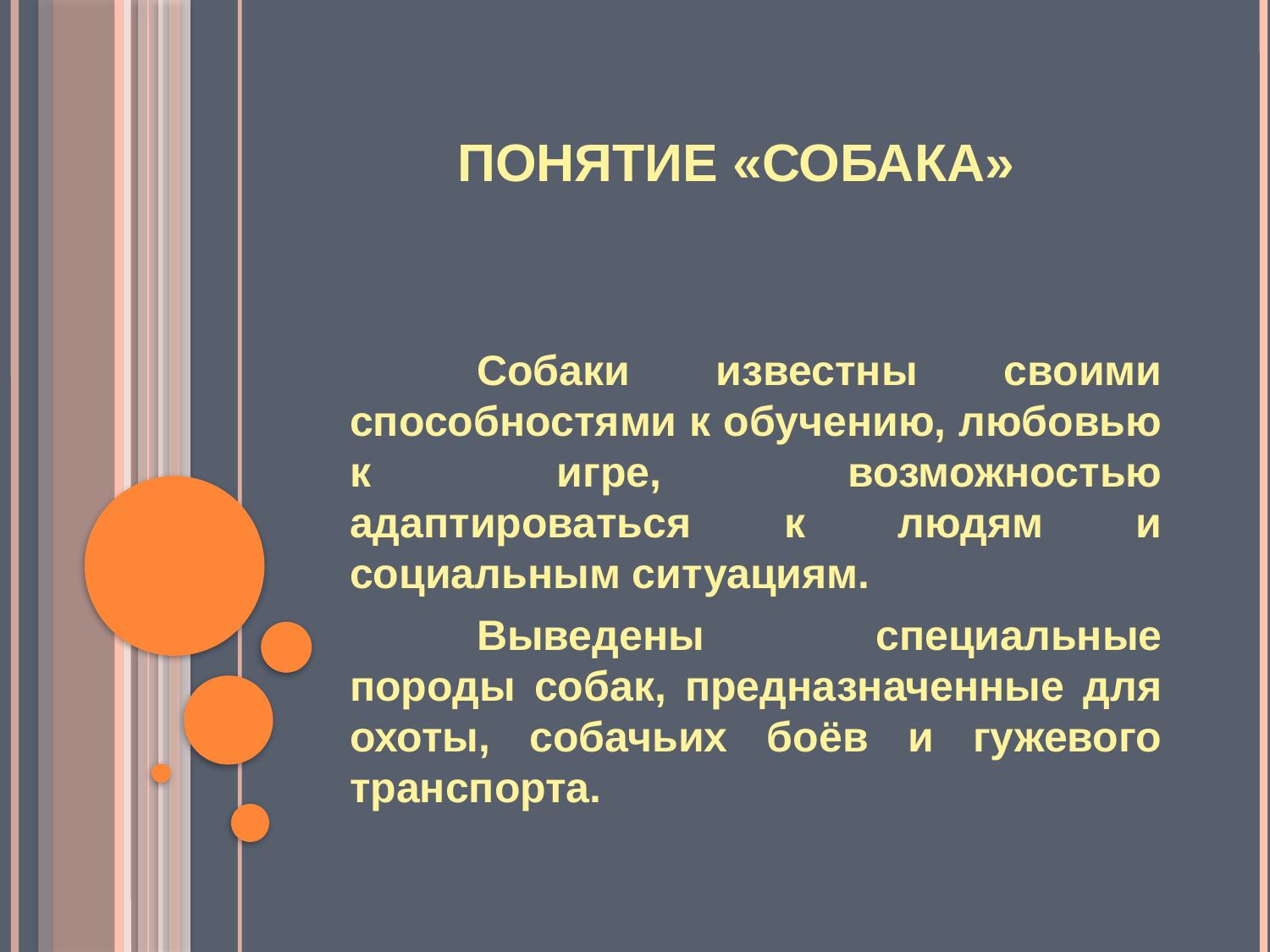

# ПОНЯТИЕ «СОБАКА»
	Собаки известны своими способностями к обучению, любовью к игре, возможностью адаптироваться к людям и социальным ситуациям.
	Выведены специальные породы собак, предназначенные для охоты, собачьих боёв и гужевого транспорта.